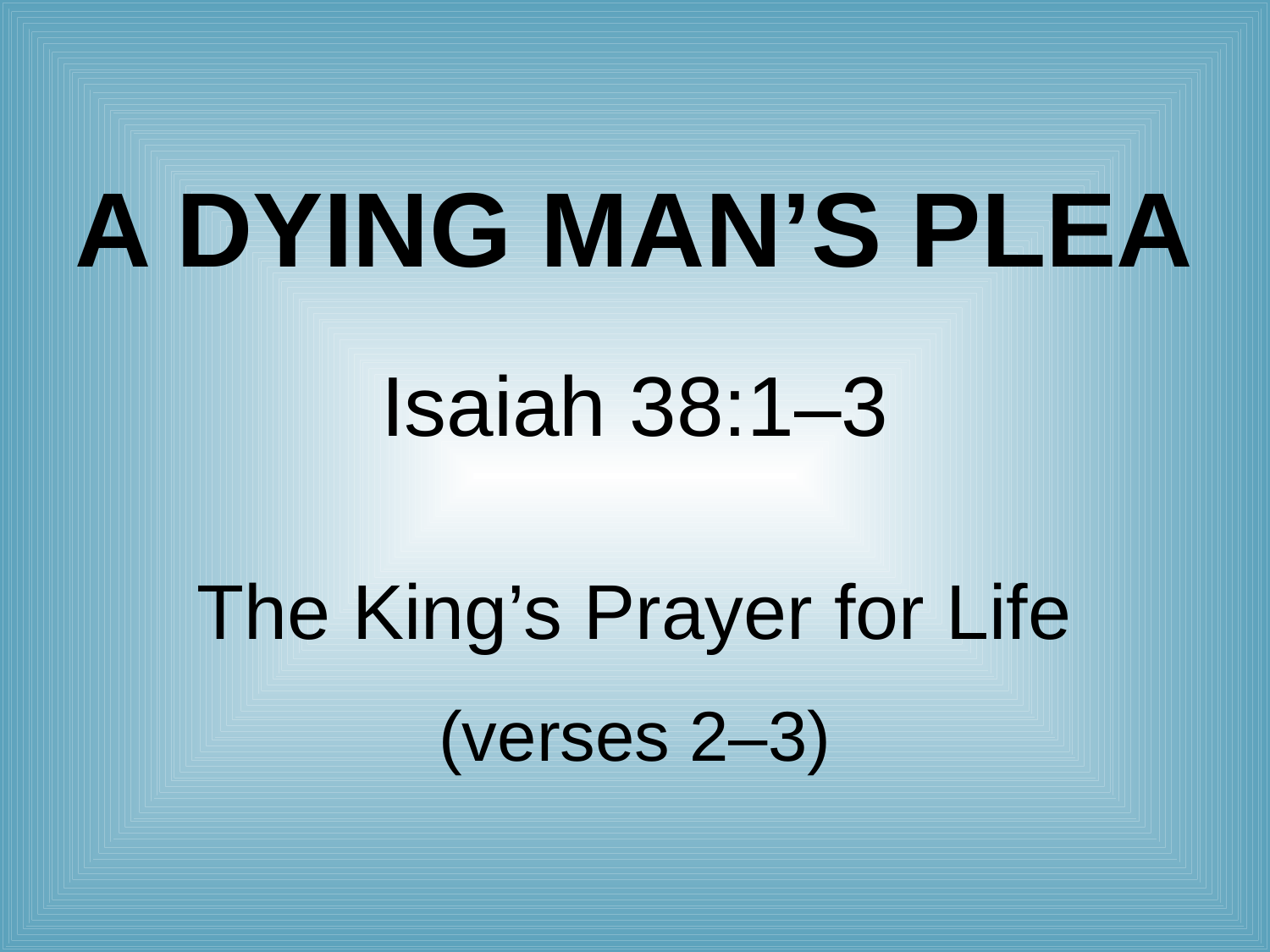

# A Dying Man’s Plea
Isaiah 38:1–3

The King’s Prayer for Life
(verses 2–3)